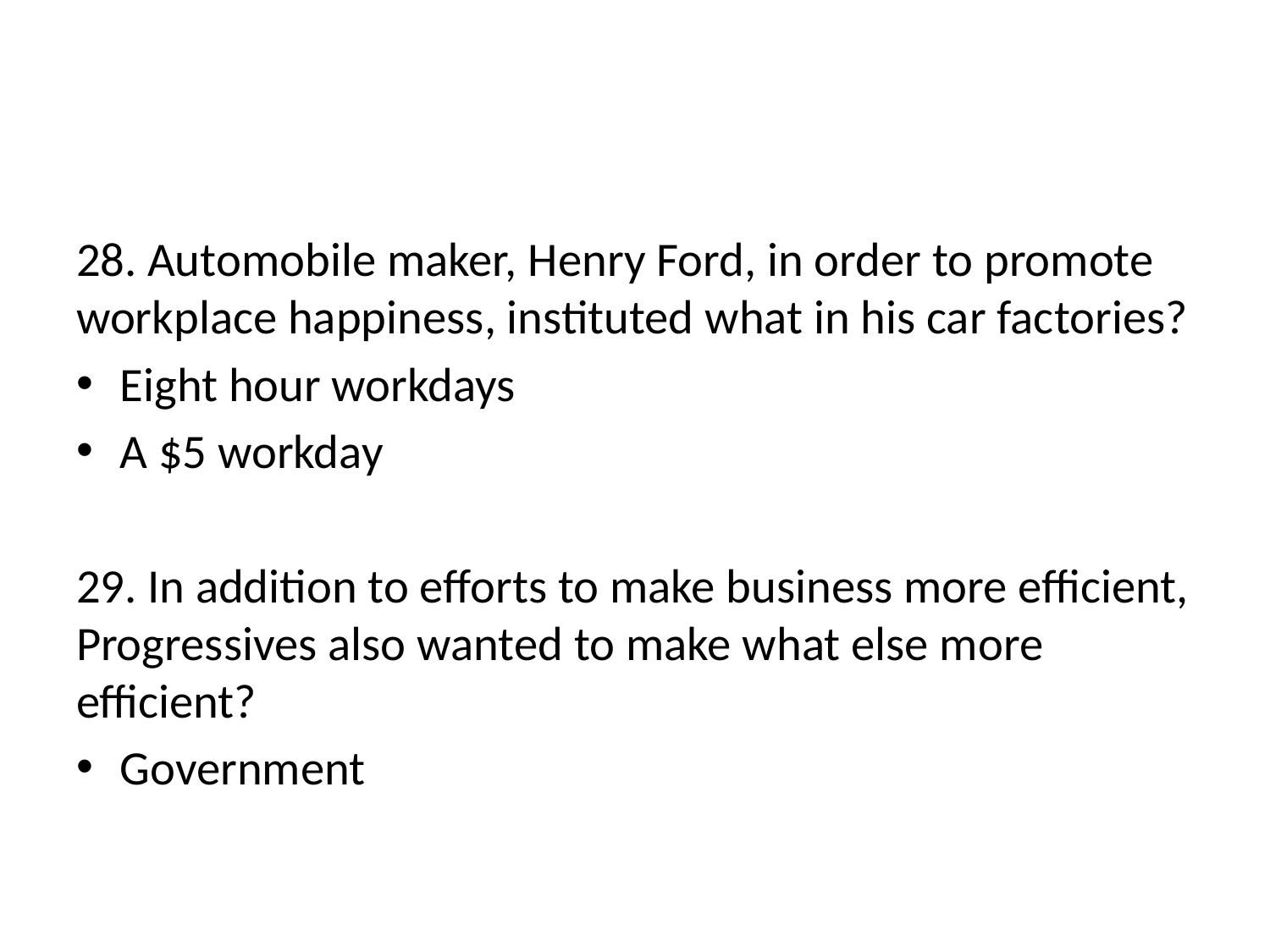

#
28. Automobile maker, Henry Ford, in order to promote workplace happiness, instituted what in his car factories?
Eight hour workdays
A $5 workday

29. In addition to efforts to make business more efficient, Progressives also wanted to make what else more efficient?
Government